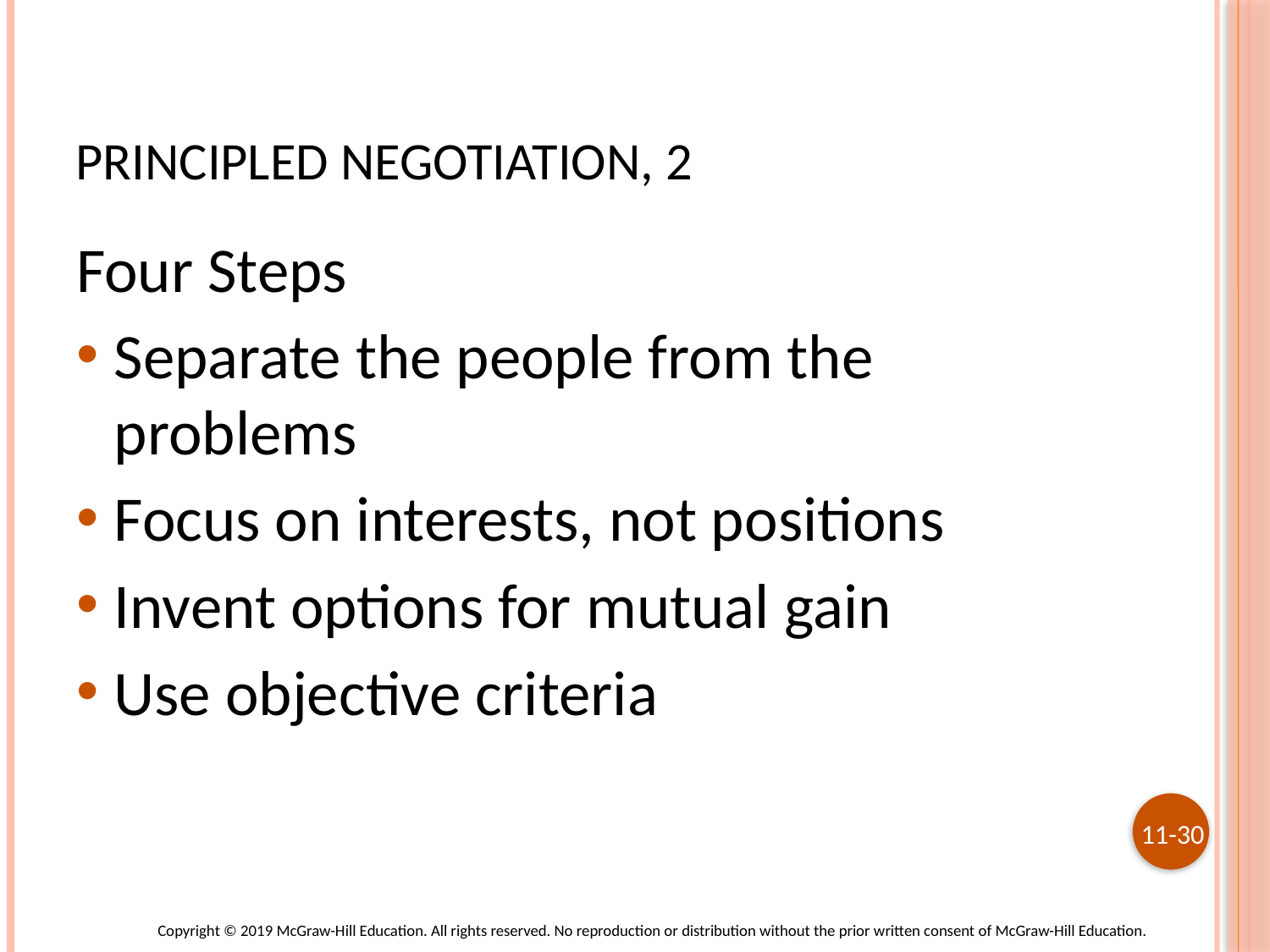

# Principled Negotiation, 2
Four Steps
Separate the people from the problems
Focus on interests, not positions
Invent options for mutual gain
Use objective criteria